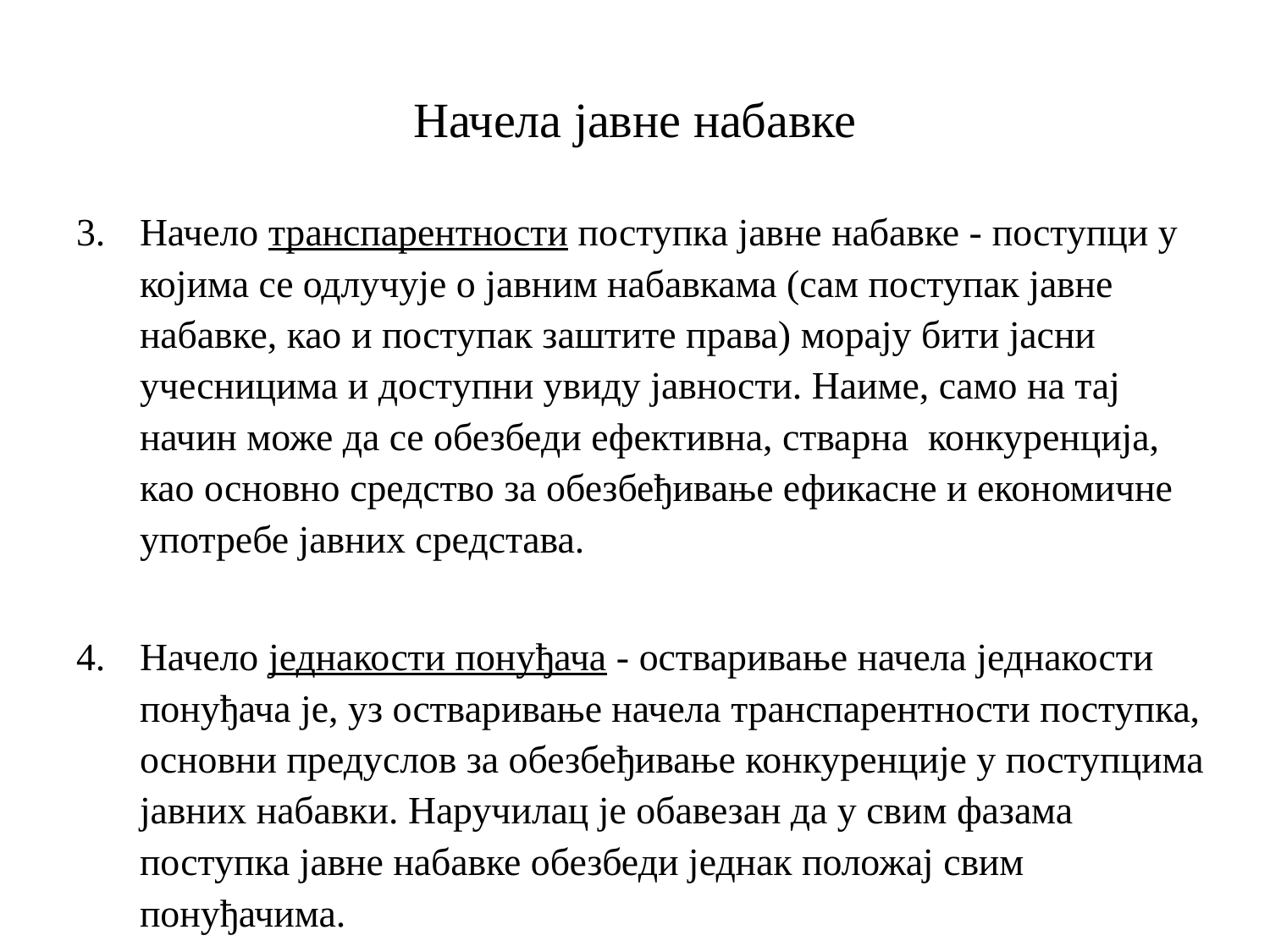

# Начела јавне набавке
Начело транспарентности поступка јавне набавке - поступци у којима се одлучује о јавним набавкама (сам поступак јавне набавке, као и поступак заштите права) морају бити јасни учесницима и доступни увиду јавности. Наиме, само на тај начин може да се обезбеди ефективна, стварна  конкуренција, као основно средство за обезбеђивање ефикасне и економичне употребе јавних средстава.

Начело једнакости понуђача - остваривање начела једнакости понуђача је, уз остваривање начела транспарентности поступка, основни предуслов за обезбеђивање конкуренције у поступцима јавних набавки. Наручилац је обавезан да у свим фазама поступка јавне набавке обезбеди једнак положај свим понуђачима.